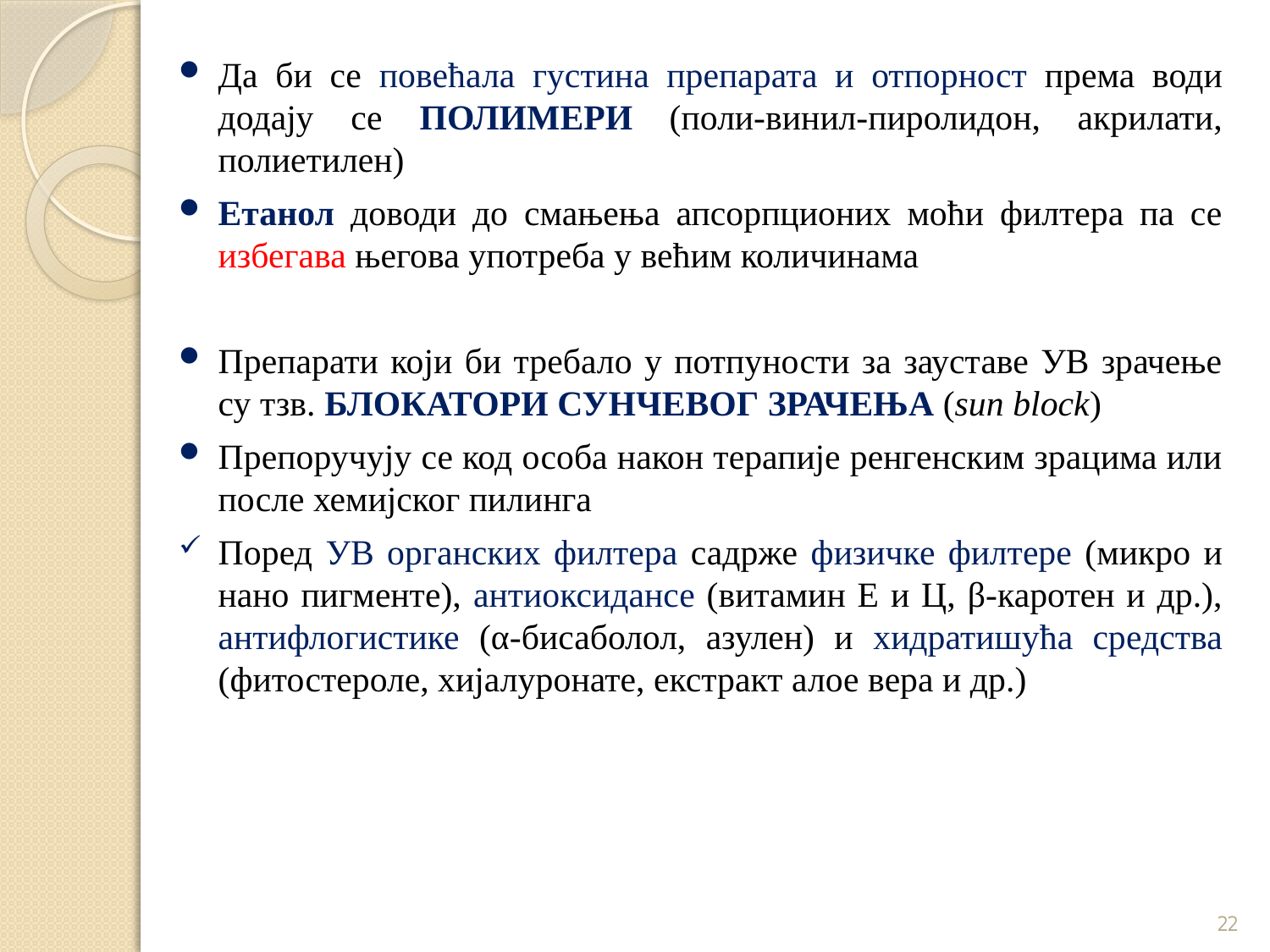

Да би се повећала густина препарата и отпорност према води додају се ПОЛИМЕРИ (поли-винил-пиролидон, акрилати, полиетилен)
Етанол доводи до смањења апсорпционих моћи филтера па се избегава његова употреба у већим количинама

Препарати који би требало у потпуности за зауставе УВ зрачење су тзв. БЛОКАТОРИ СУНЧЕВОГ ЗРАЧЕЊА (sun block)
Препоручују се код особа након терапије ренгенским зрацима или после хемијског пилинга
Поред УВ органских филтера садрже физичке филтере (микро и нано пигменте), антиоксидансе (витамин Е и Ц, β-каротен и др.), антифлогистике (α-бисаболол, азулен) и хидратишућа средства (фитостероле, хијалуронате, екстракт алое вера и др.)
22